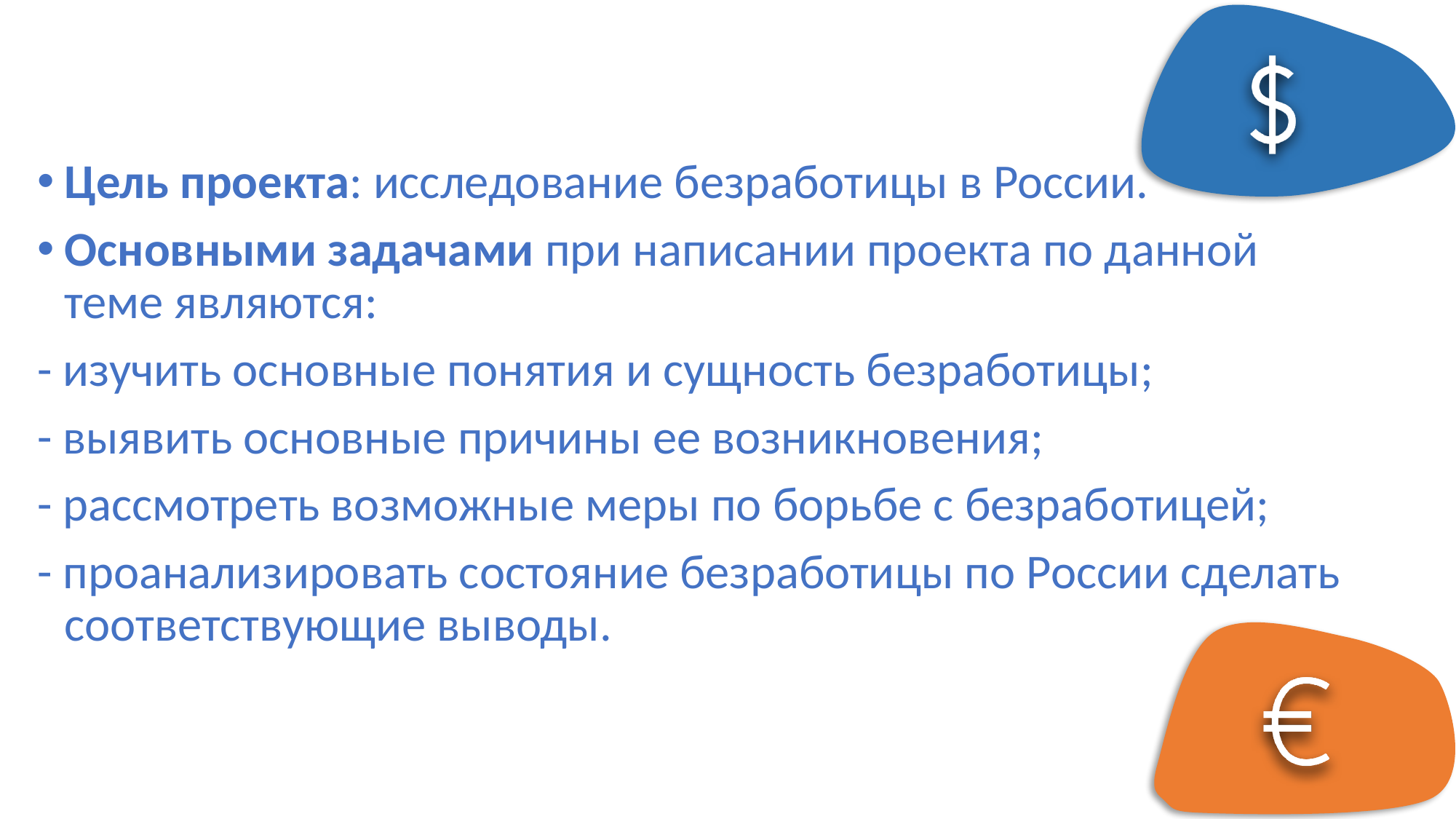

#
Цель проекта: исследование безработицы в России.
Основными задачами при написании проекта по данной теме являются:
- изучить основные понятия и сущность безработицы;
- выявить основные причины ее возникновения;
- рассмотреть возможные меры по борьбе с безработицей;
- проанализировать состояние безработицы по России сделать соответствующие выводы.